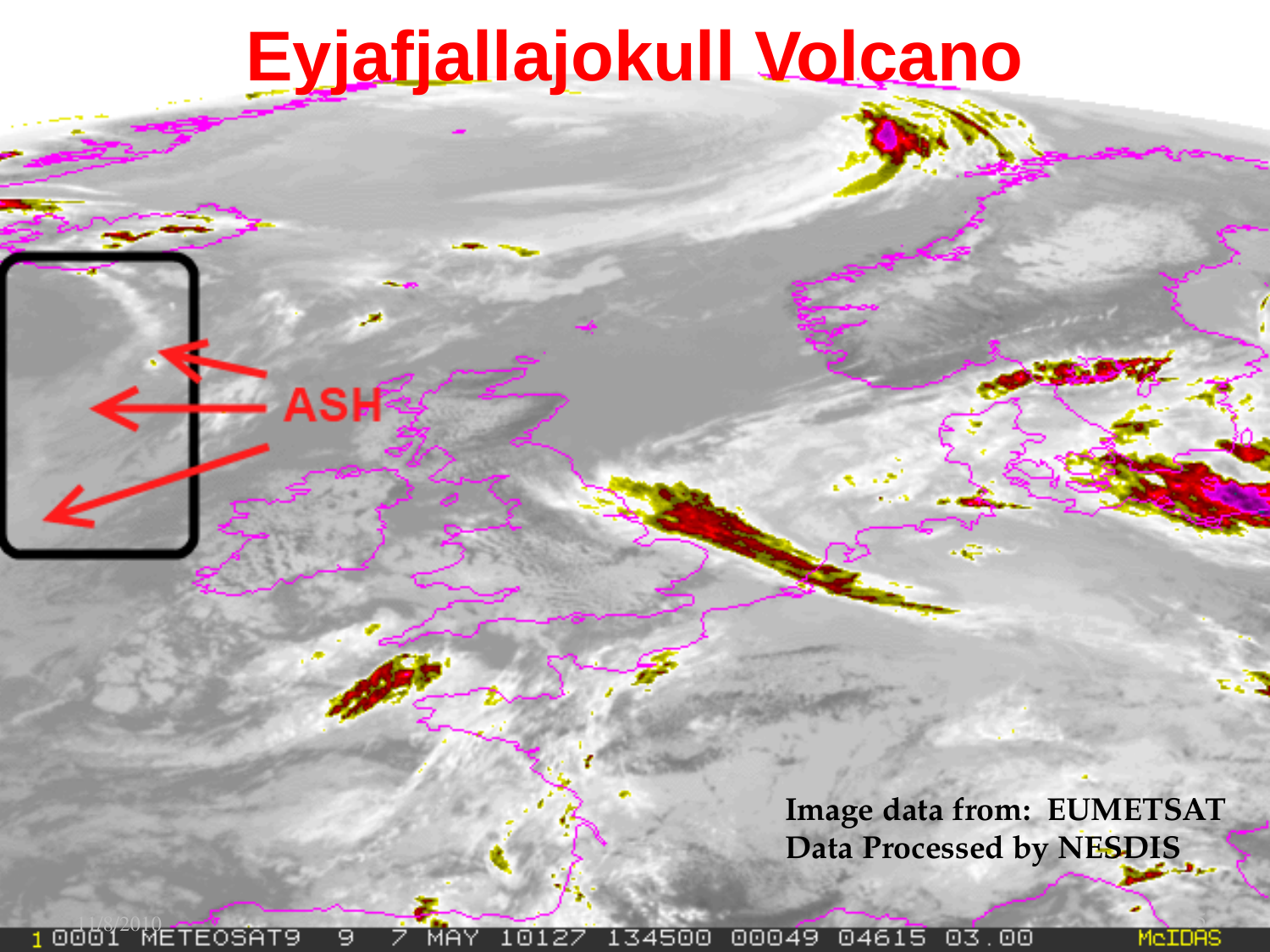

# Eyjafjallajokull Volcano
Image data from:  EUMETSAT  Data Processed by NESDIS

11/8/2010
75